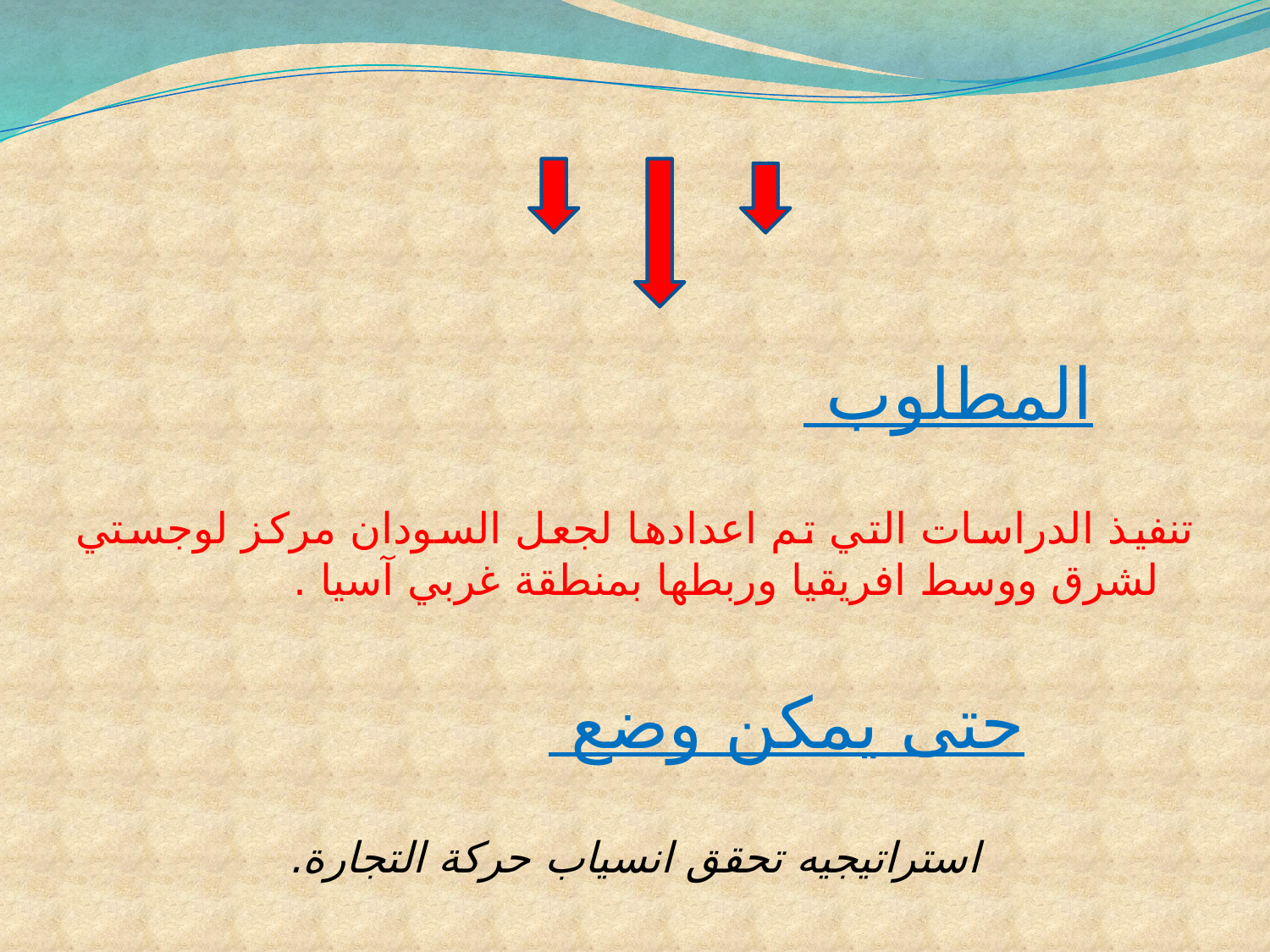

المطلوب

	تنفيذ الدراسات التي تم اعدادها لجعل السودان مركز لوجستي لشرق ووسط افريقيا وربطها بمنطقة غربي آسيا .

			          حتى يمكن وضع

	استراتيجيه تحقق انسياب حركة التجارة.